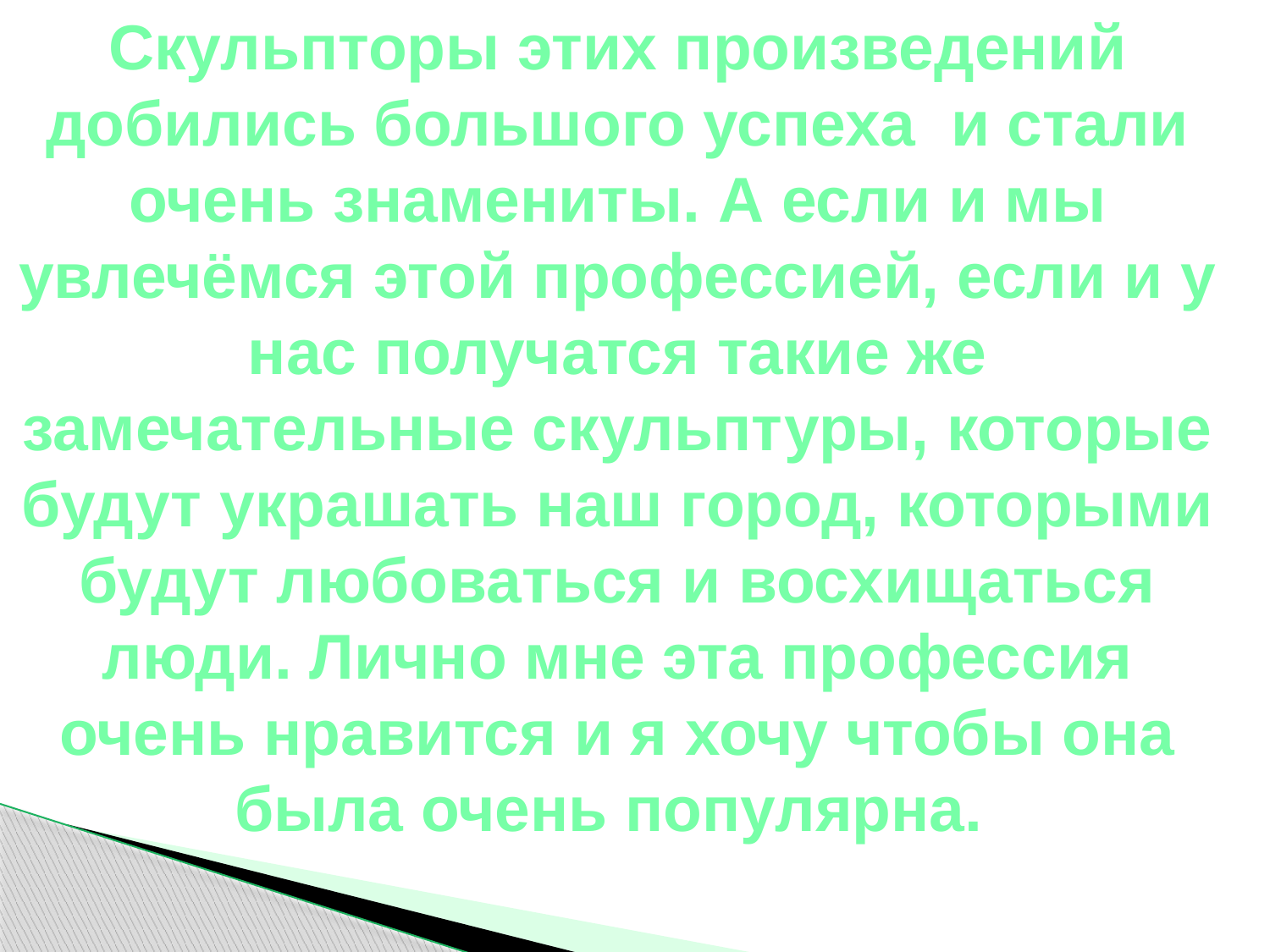

Скульпторы этих произведений добились большого успеха  и стали очень знамениты. А если и мы увлечёмся этой профессией, если и у нас получатся такие же замечательные скульптуры, которые будут украшать наш город, которыми будут любоваться и восхищаться люди. Лично мне эта профессия очень нравится и я хочу чтобы она была очень популярна.
#